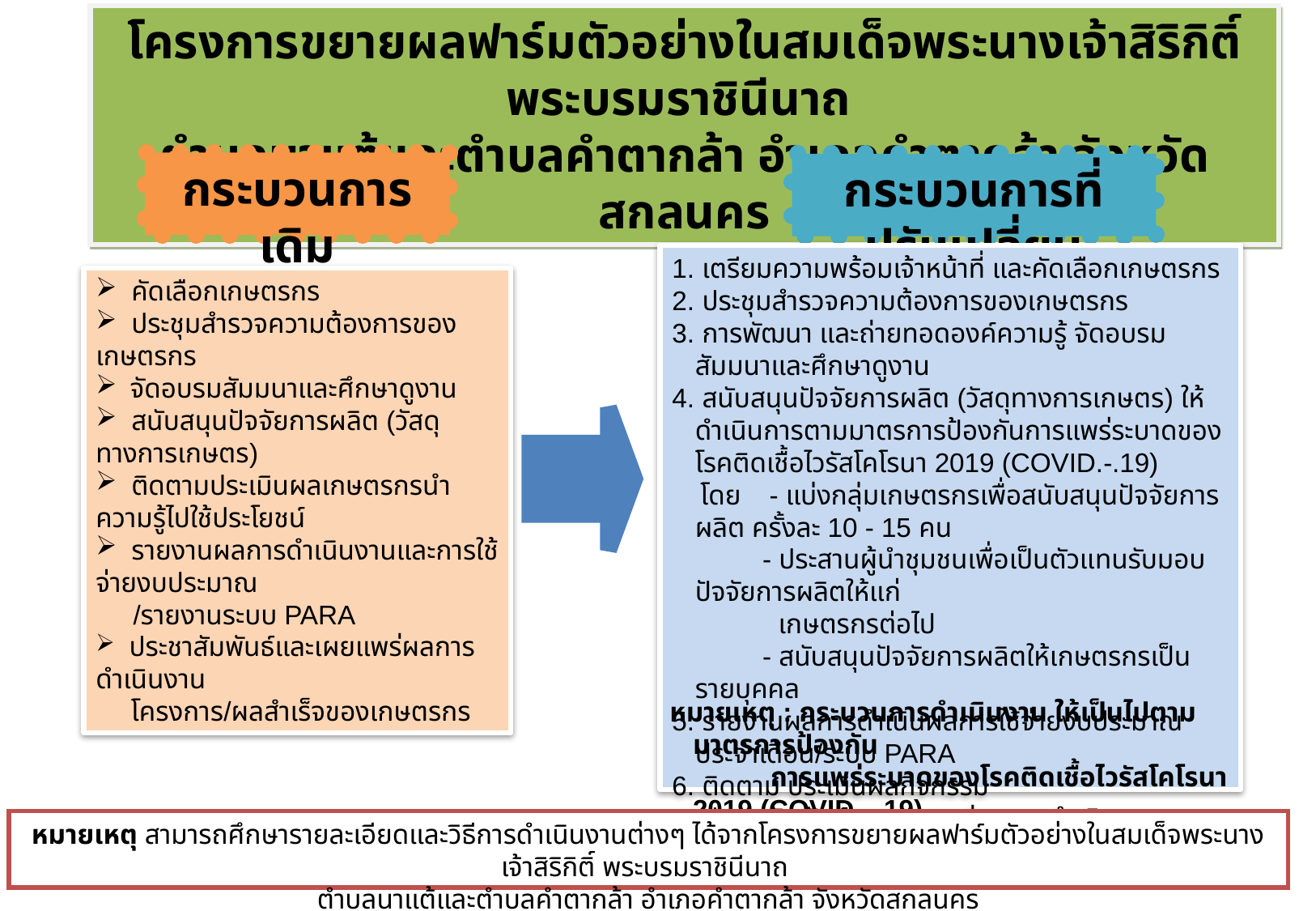

โครงการขยายผลฟาร์มตัวอย่างในสมเด็จพระนางเจ้าสิริกิติ์ พระบรมราชินีนาถ
ตำบลนาแต้และตำบลคำตากล้า อำเภอคำตากล้า จังหวัดสกลนคร
กระบวนการเดิม
กระบวนการที่ปรับเปลี่ยน
1. เตรียมความพร้อมเจ้าหน้าที่ และคัดเลือกเกษตรกร
2. ประชุมสำรวจความต้องการของเกษตรกร
3. การพัฒนา และถ่ายทอดองค์ความรู้ จัดอบรมสัมมนาและศึกษาดูงาน
4. สนับสนุนปัจจัยการผลิต (วัสดุทางการเกษตร) ให้ดำเนินการตามมาตรการป้องกันการแพร่ระบาดของโรคติดเชื้อไวรัสโคโรนา 2019 (COVID.-.19)
    โดย    - แบ่งกลุ่มเกษตรกรเพื่อสนับสนุนปัจจัยการผลิต ครั้งละ 10 - 15 คน
	         - ประสานผู้นำชุมชนเพื่อเป็นตัวแทนรับมอบปัจจัยการผลิตให้แก่
               เกษตรกรต่อไป
	         - สนับสนุนปัจจัยการผลิตให้เกษตรกรเป็นรายบุคคล
5. รายงานผลการดำเนินผลการใช้จ่ายงบประมาณประจำเดือน/ระบบ PARA
6. ติดตาม ประเมินผลกิจกรรม
7. ประชาสัมพันธ์และเผยแพร่ผลการดำเนินงานโครงการ/ผลสำเร็จของเกษตรกร
  คัดเลือกเกษตรกร
  ประชุมสำรวจความต้องการของเกษตรกร
  จัดอบรมสัมมนาและศึกษาดูงาน
  สนับสนุนปัจจัยการผลิต (วัสดุทางการเกษตร)
  ติดตามประเมินผลเกษตรกรนำความรู้ไปใช้ประโยชน์
  รายงานผลการดำเนินงานและการใช้จ่ายงบประมาณ
     /รายงานระบบ PARA
  ประชาสัมพันธ์และเผยแพร่ผลการดำเนินงาน
     โครงการ/ผลสำเร็จของเกษตรกร

หมายเหตุ : กระบวนการดำเนินงาน ให้เป็นไปตามมาตรการป้องกัน
           การแพร่ระบาดของโรคติดเชื้อไวรัสโคโรนา 2019 (COVID – 19)
หมายเหตุ สามารถศึกษารายละเอียดและวิธีการดำเนินงานต่างๆ ได้จากโครงการขยายผลฟาร์มตัวอย่างในสมเด็จพระนางเจ้าสิริกิติ์ พระบรมราชินีนาถ
ตำบลนาแต้และตำบลคำตากล้า อำเภอคำตากล้า จังหวัดสกลนคร